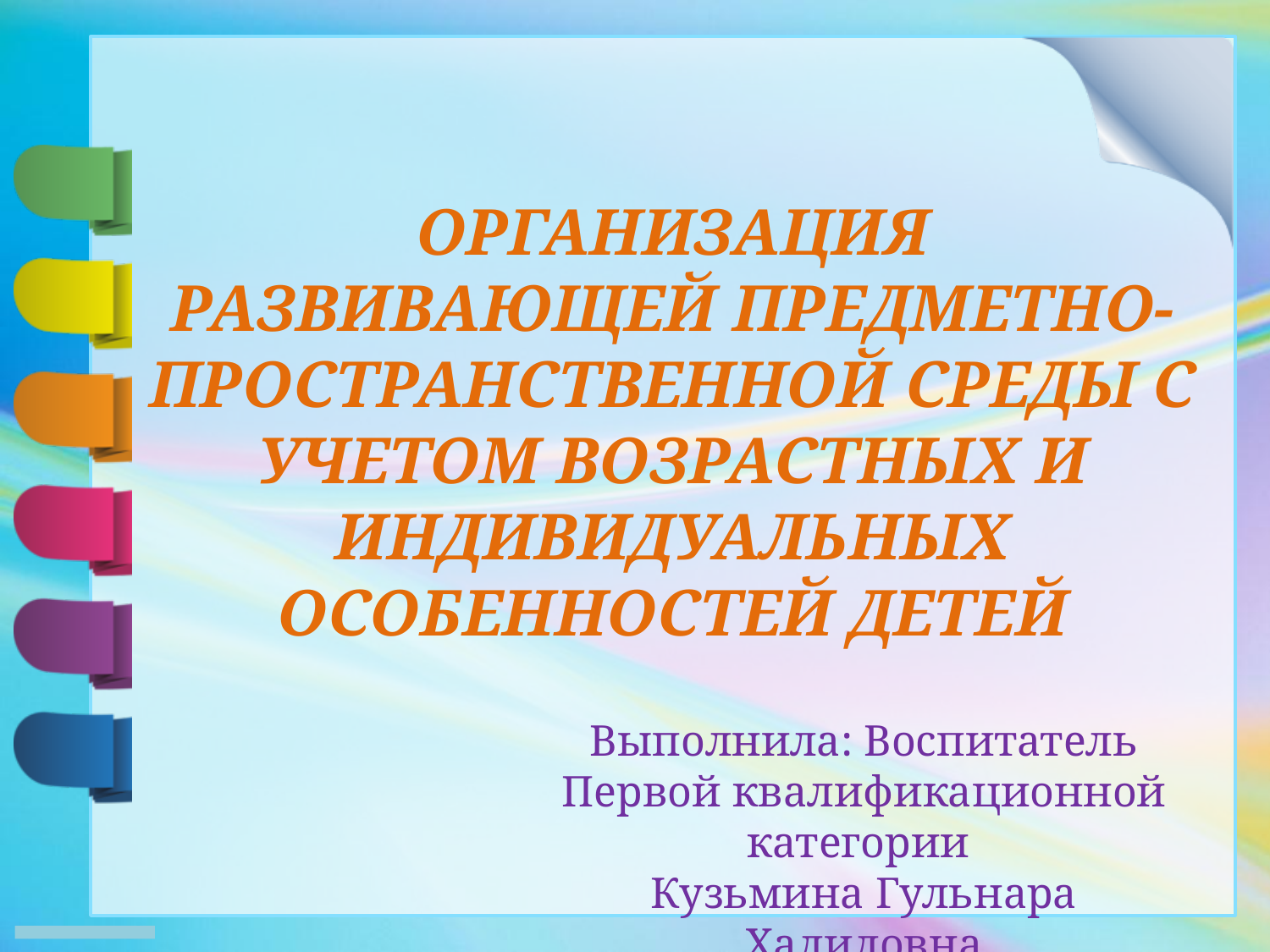

ОРГАНИЗАЦИЯ РАЗВИВАЮЩЕЙ ПРЕДМЕТНО-ПРОСТРАНСТВЕННОЙ СРЕДЫ С УЧЕТОМ ВОЗРАСТНЫХ И ИНДИВИДУАЛЬНЫХ ОСОБЕННОСТЕЙ ДЕТЕЙ

Выполнила: Воспитатель Первой квалификационной категории
Кузьмина Гульнара Халиловна